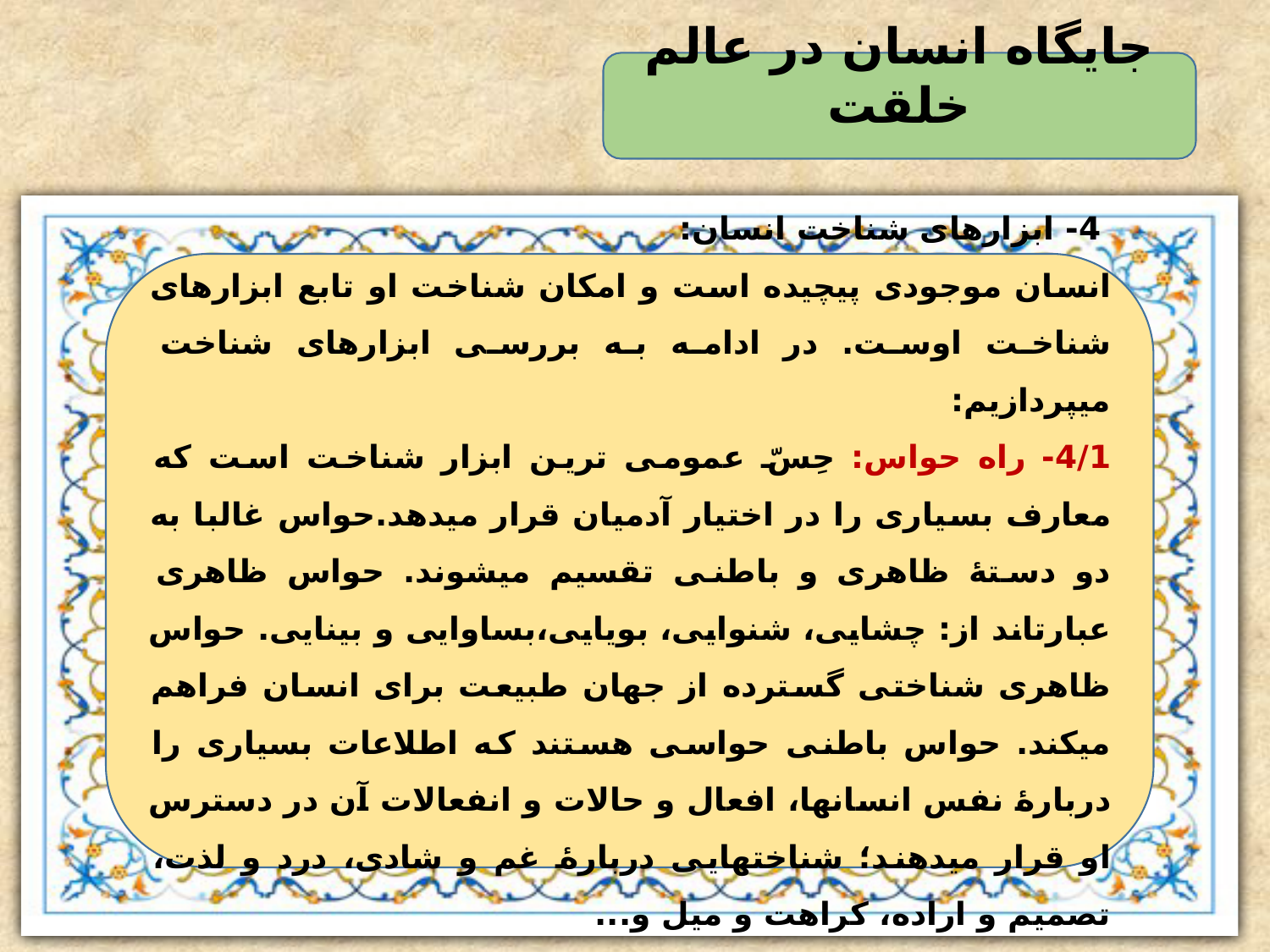

جایگاه انسان در عالم خلقت

 4- ابزارهای شناخت انسان:
انسان موجودی پیچیده است و امکان شناخت او تابع ابزارهای شناخت اوست. در ادامه به بررسی ابزارهای شناخت میپردازیم:
4/1- راه حواس: حِسّ عمومی ترین ابزار شناخت است که معارف بسیاری را در اختیار آدمیان قرار میدهد.حواس غالبا به دو دستۀ ظاهری و باطنی تقسیم میشوند. حواس ظاهری عبارتاند از: چشایی، شنوایی، بویایی،بساوایی و بینایی. حواس ظاهری شناختی گسترده از جهان طبیعت برای انسان فراهم میکند. حواس باطنی حواسی هستند که اطلاعات بسیاری را دربارۀ نفس انسانها، افعال و حالات و انفعالات آن در دسترس او قرار میدهند؛ شناختهایی دربارۀ غم و شادی، درد و لذت، تصمیم و اراده، کراهت و میل و...